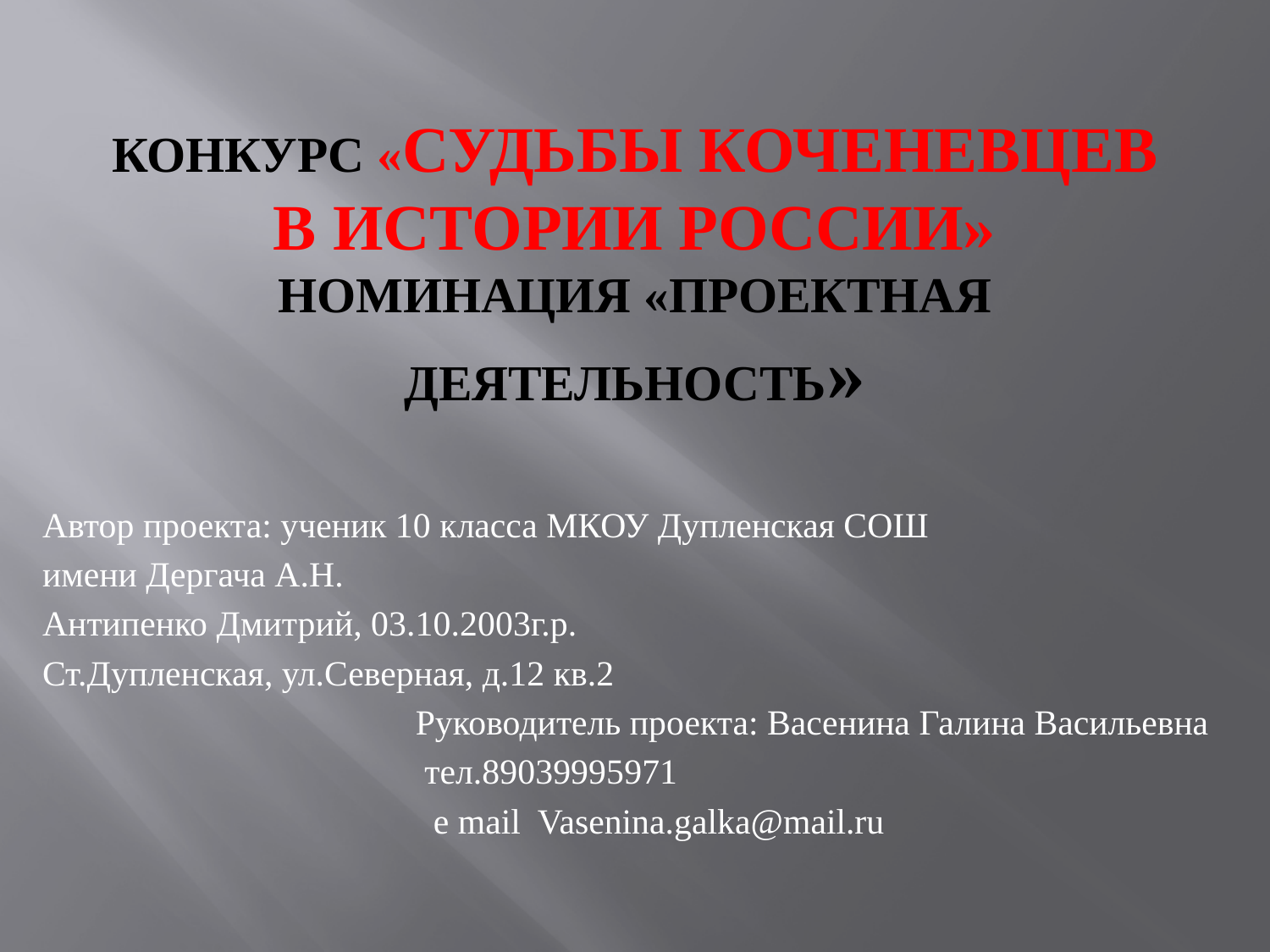

# Конкурс «Судьбы коченевцев в истории России» номинация «Проектная деятельность»

Автор проекта: ученик 10 класса МКОУ Дупленская СОШ
имени Дергача А.Н.
Антипенко Дмитрий, 03.10.2003г.р.
Ст.Дупленская, ул.Северная, д.12 кв.2
                                          Руководитель проекта: Васенина Галина Васильевна
                                           тел.89039995971
                                            e mail  Vasenina.galka@mail.ru